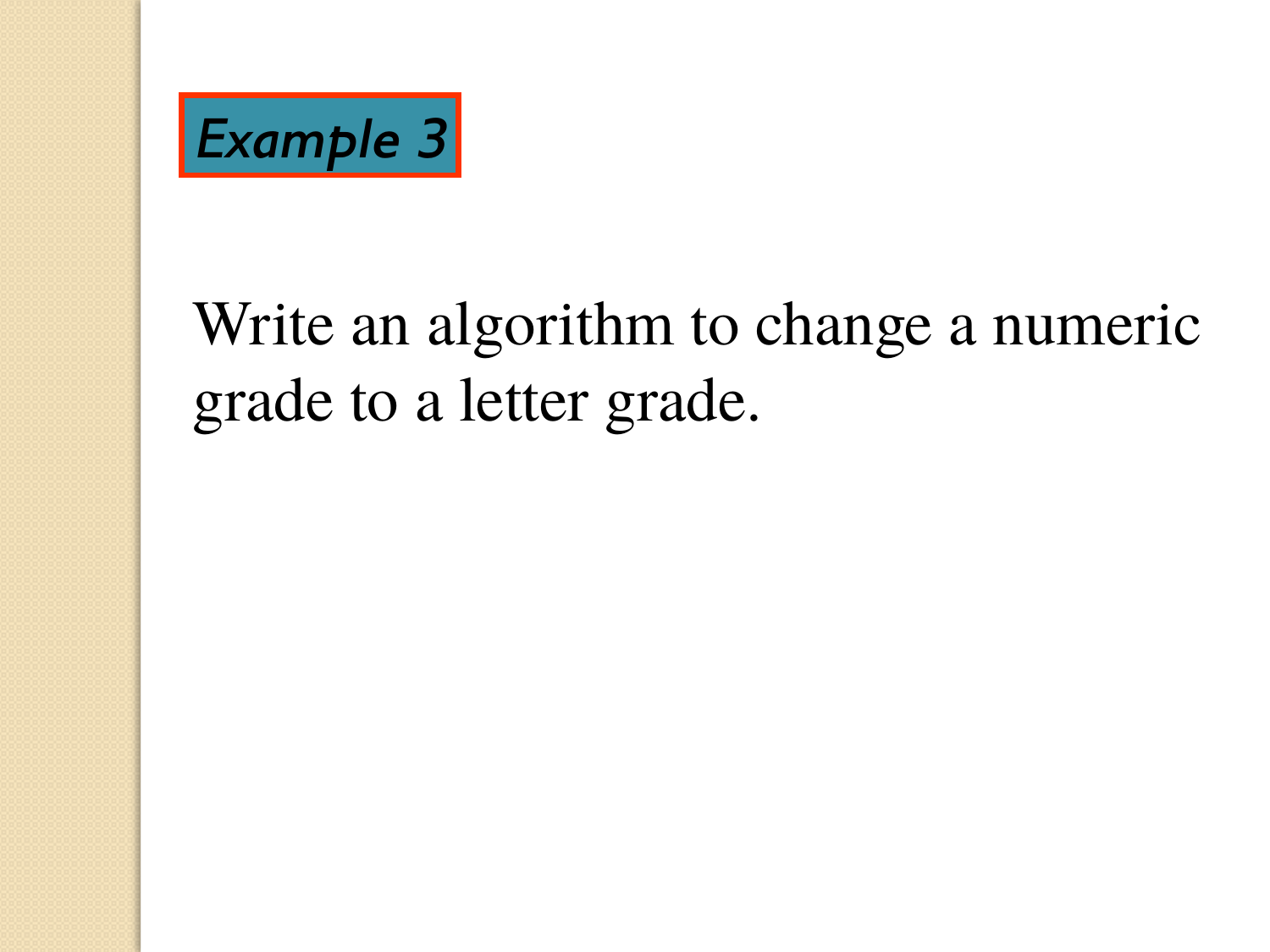

Example 3
Write an algorithm to change a numeric grade to a letter grade.